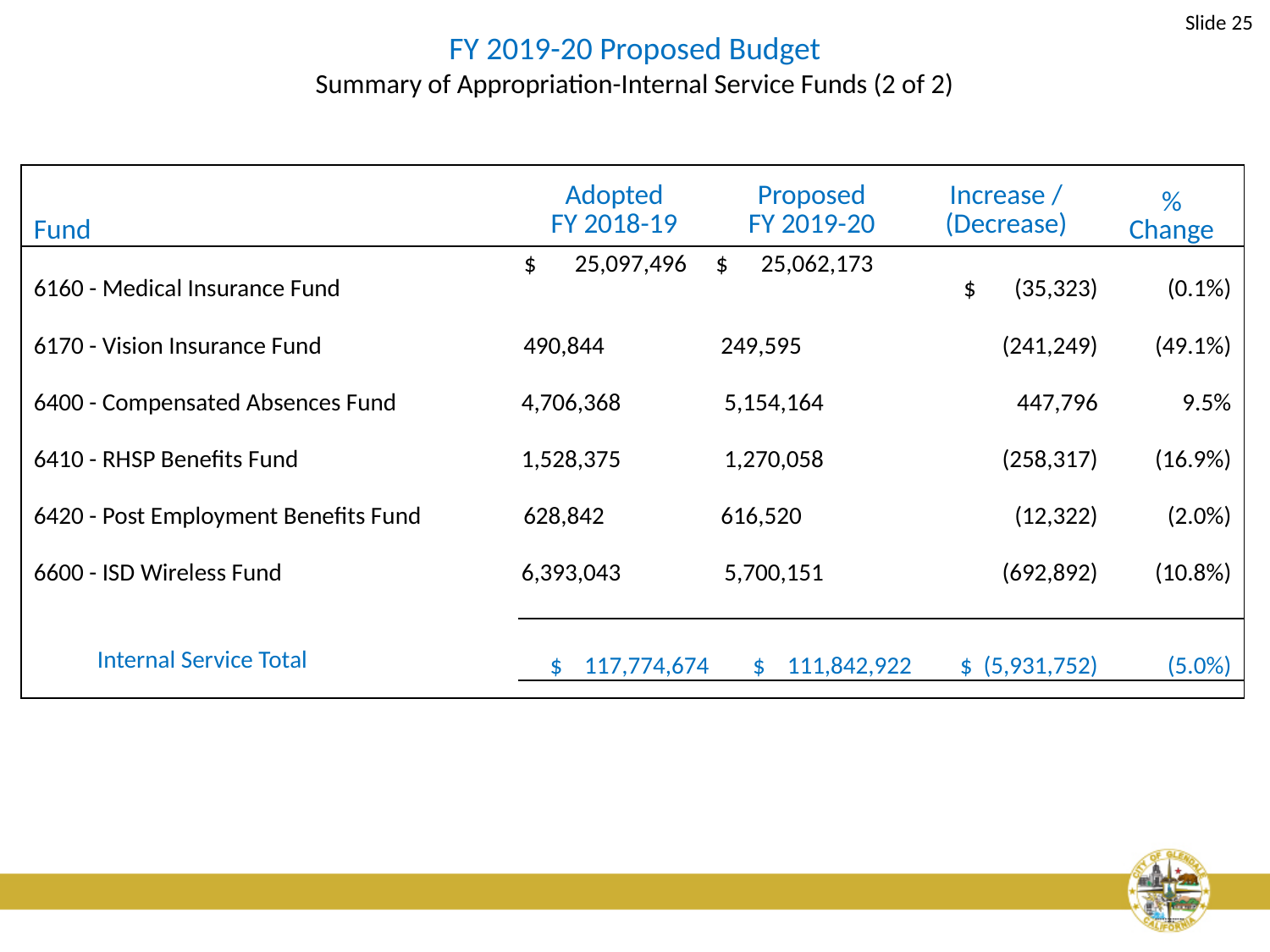

Slide 25
# FY 2019-20 Proposed Budget Summary of Appropriation-Internal Service Funds (2 of 2)
| Fund | Adopted FY 2018-19 | Proposed FY 2019-20 | Increase / (Decrease) | % Change |
| --- | --- | --- | --- | --- |
| 6160 - Medical Insurance Fund | $ 25,097,496 | $ 25,062,173 | $ (35,323) | (0.1%) |
| 6170 - Vision Insurance Fund | 490,844 | 249,595 | (241,249) | (49.1%) |
| 6400 - Compensated Absences Fund | 4,706,368 | 5,154,164 | 447,796 | 9.5% |
| 6410 - RHSP Benefits Fund | 1,528,375 | 1,270,058 | (258,317) | (16.9%) |
| 6420 - Post Employment Benefits Fund | 628,842 | 616,520 | (12,322) | (2.0%) |
| 6600 - ISD Wireless Fund | 6,393,043 | 5,700,151 | (692,892) | (10.8%) |
|  |  |  |  |  |
| Internal Service Total | $ 117,774,674 | $ 111,842,922 | $ (5,931,752) | (5.0%) |
|  |  |  |  |  |